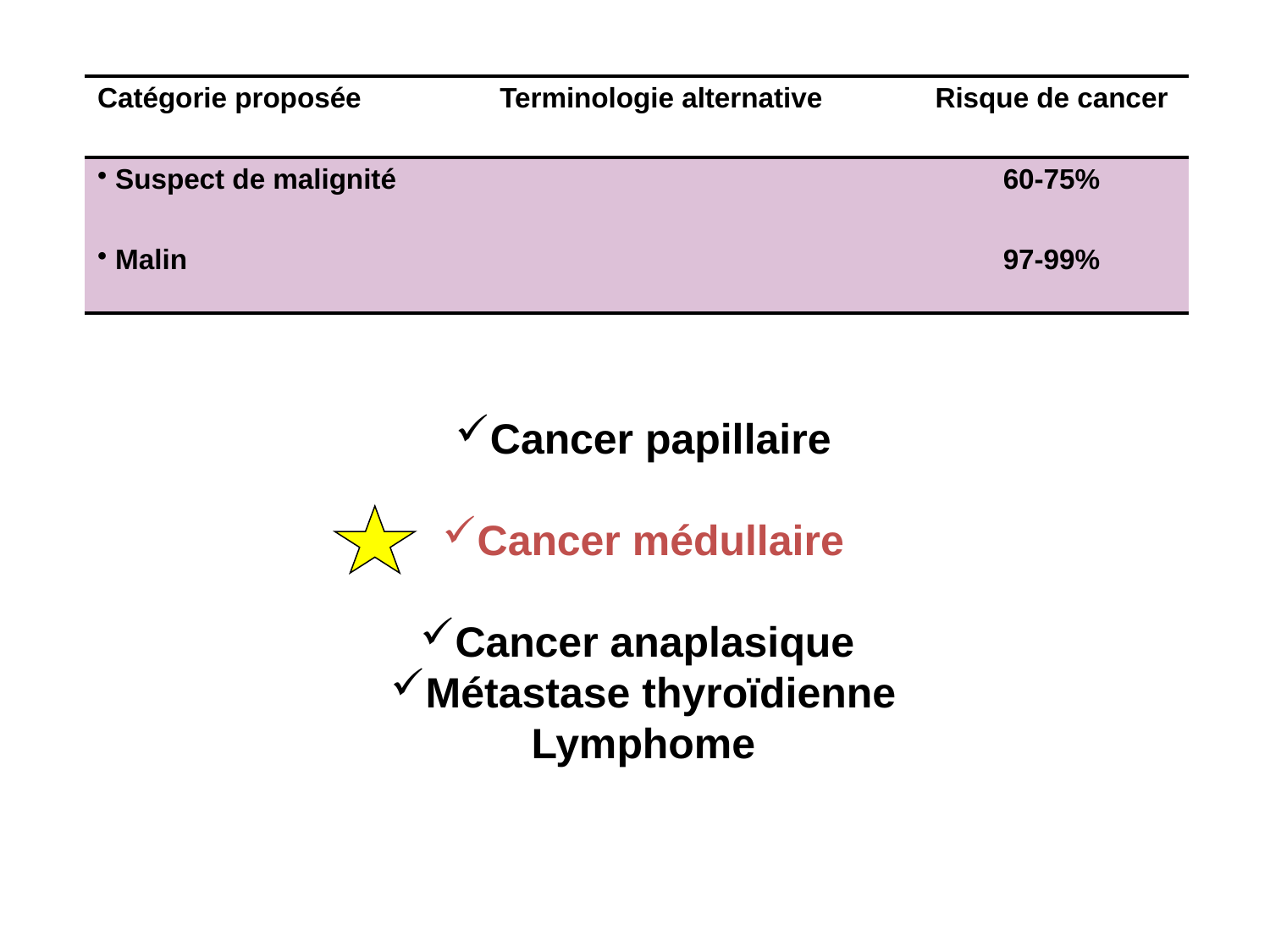

| Catégorie proposée | Terminologie alternative | Risque de cancer |
| --- | --- | --- |
| Suspect de malignité |  | 60-75% |
| Malin |  | 97-99% |
Cancer papillaire

Cancer médullaire

Cancer anaplasique
Métastase thyroïdienne
Lymphome